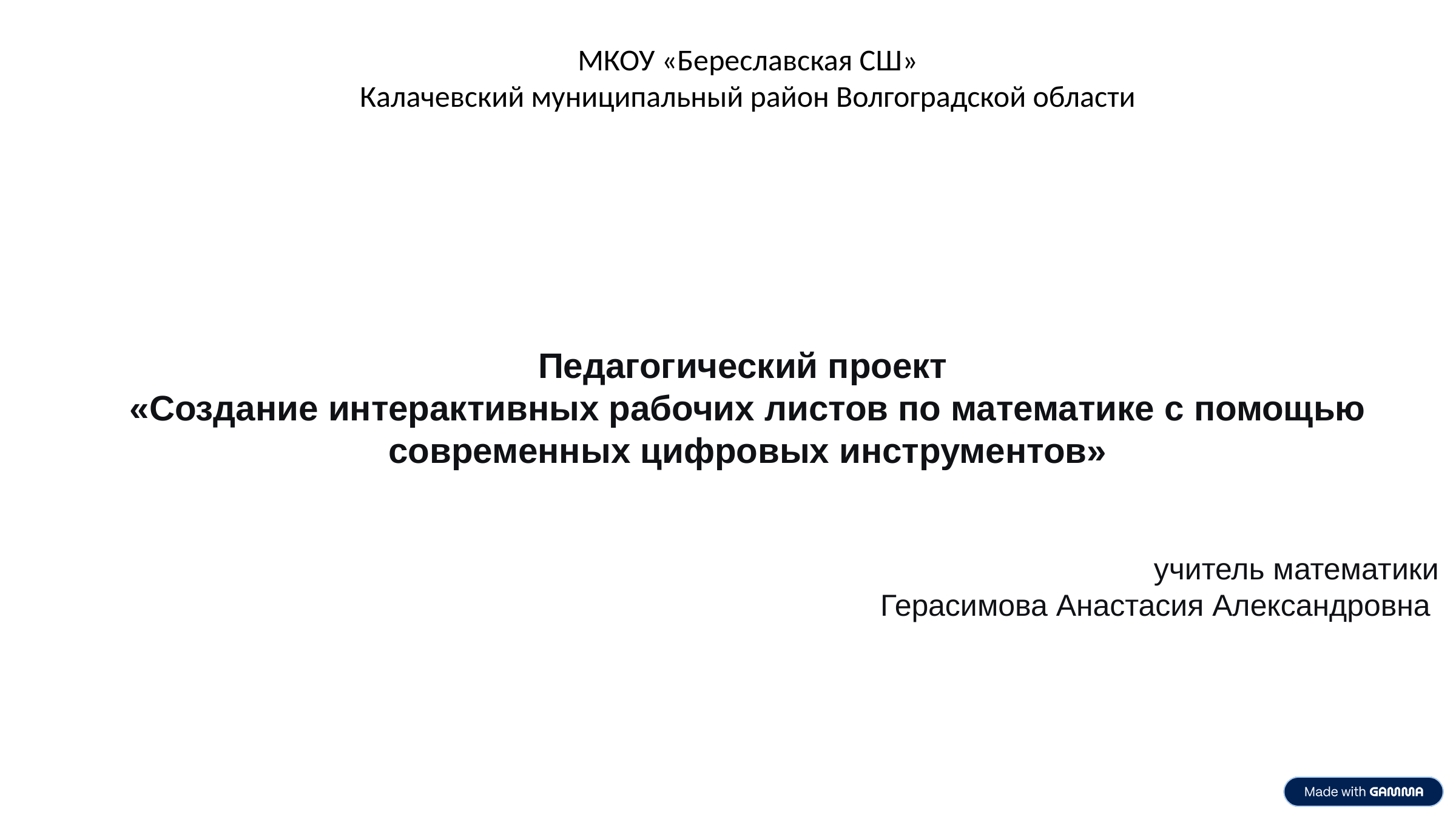

МКОУ «Береславская СШ»
Калачевский муниципальный район Волгоградской области

Педагогический проект
«Создание интерактивных рабочих листов по математике с помощью современных цифровых инструментов»

учитель математики
Герасимова Анастасия Александровна